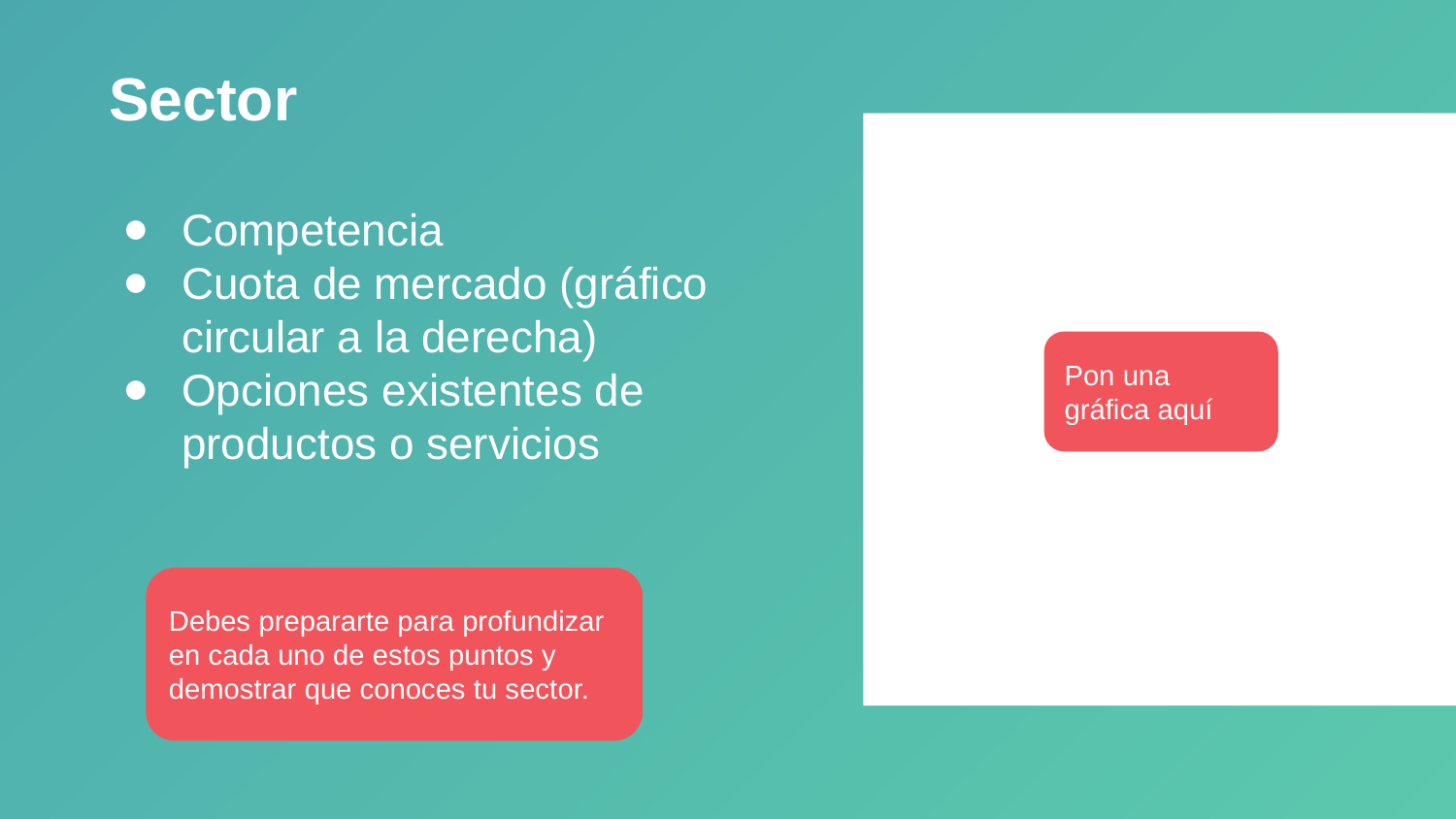

Sector
Competencia
Cuota de mercado (gráfico circular a la derecha)
Opciones existentes de productos o servicios
Pon una gráfica aquí
Debes prepararte para profundizar en cada uno de estos puntos y demostrar que conoces tu sector.